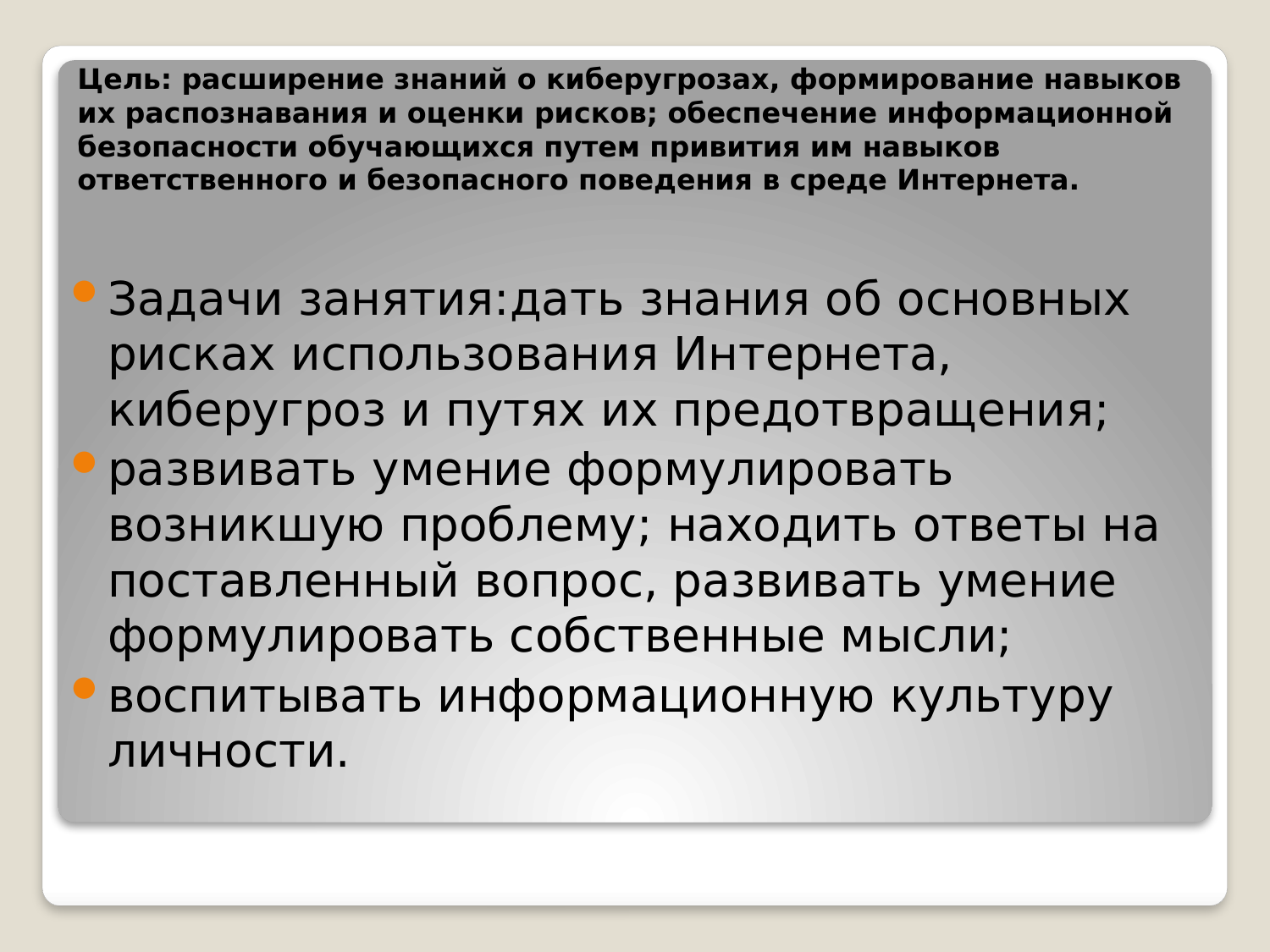

# Цель: расширение знаний о киберугрозах, формирование навыков их распознавания и оценки рисков; обеспечение информационной безопасности обучающихся путем привития им навыков ответственного и безопасного поведения в среде Интернета.
Задачи занятия:дать знания об основных рисках использования Интернета, киберугроз и путях их предотвращения;
развивать умение формулировать возникшую проблему; находить ответы на поставленный вопрос, развивать умение формулировать собственные мысли;
воспитывать информационную культуру личности.